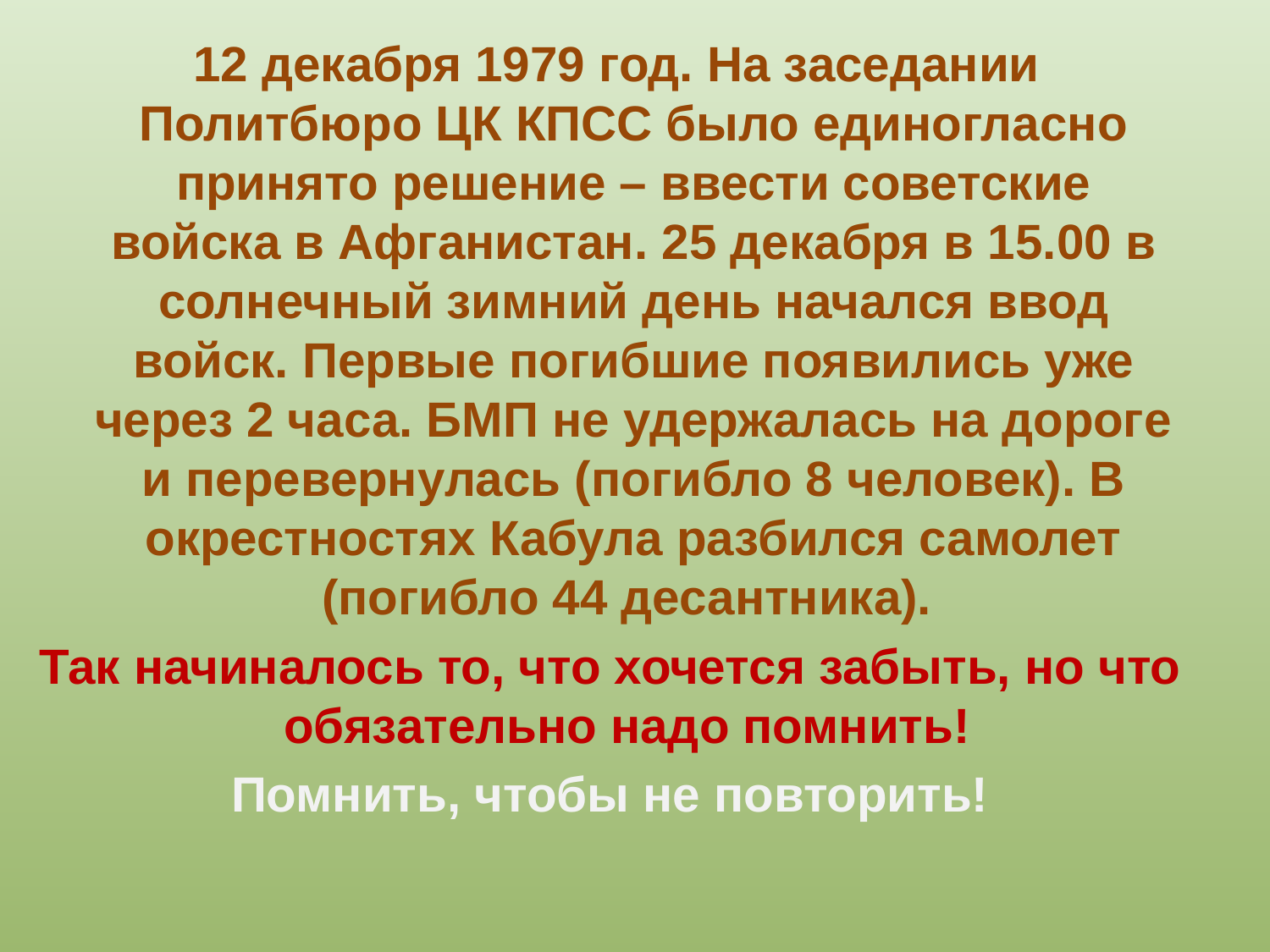

12 декабря 1979 год. На заседании Политбюро ЦК КПСС было единогласно принято решение – ввести советские войска в Афганистан. 25 декабря в 15.00 в солнечный зимний день начался ввод войск. Первые погибшие появились уже через 2 часа. БМП не удержалась на дороге и перевернулась (погибло 8 человек). В окрестностях Кабула разбился самолет (погибло 44 десантника).
Так начиналось то, что хочется забыть, но что обязательно надо помнить!
Помнить, чтобы не повторить!